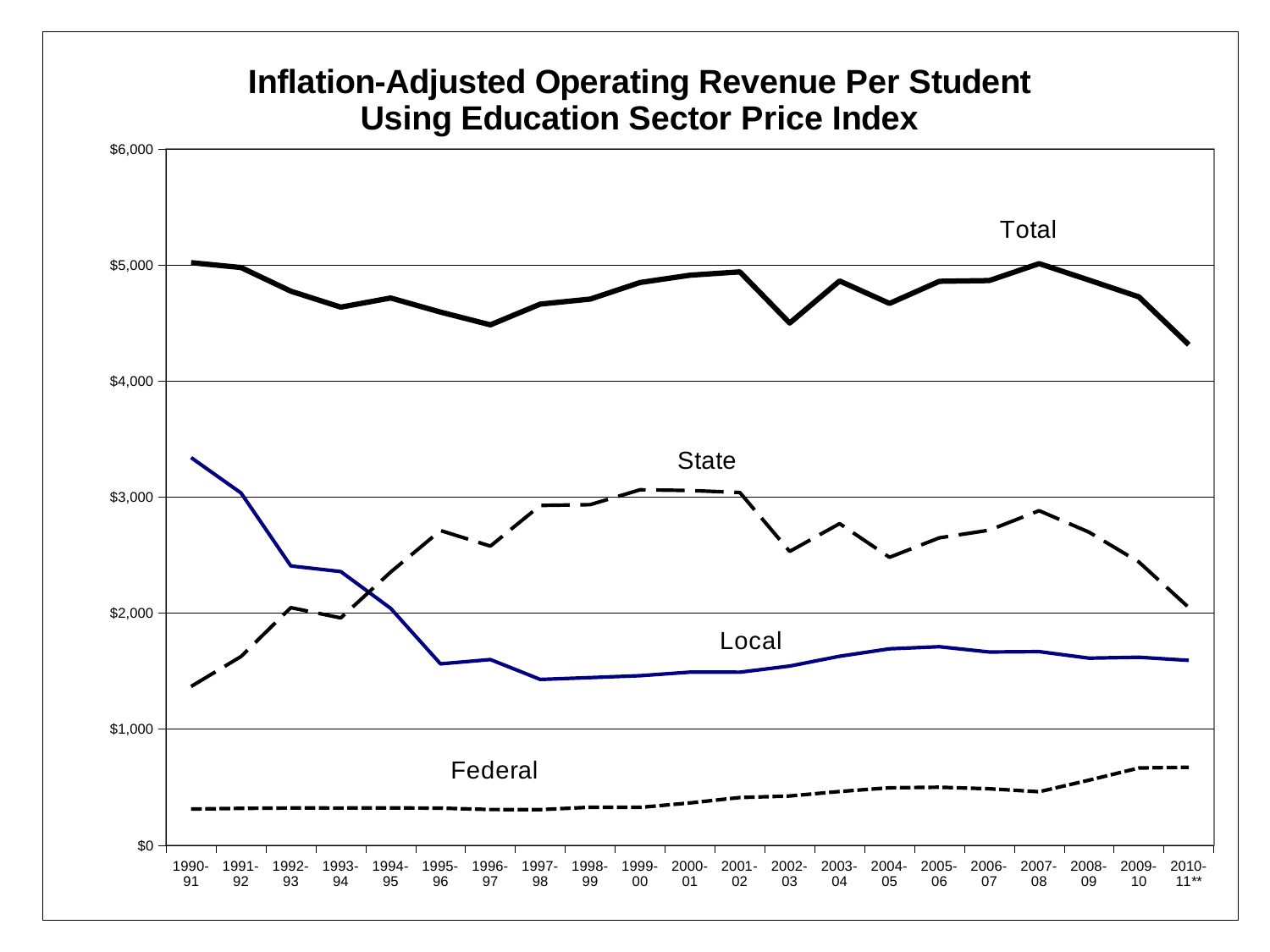

### Chart: Inflation-Adjusted Operating Revenue Per Student
Using Education Sector Price Index

| Category |  |  |  |  |
|---|---|---|---|---|
| 1990-91 | 3339.6184836377347 | 1368.0882491320679 | 311.61375313845434 | 5019.320485908259 |
| 1991-92 | 3035.1094646699275 | 1625.3099569304734 | 317.24707448808516 | 4977.666496088513 |
| 1992-93 | 2405.934247832932 | 2047.0944650523281 | 320.8189252341936 | 4773.847638119453 |
| 1993-94 | 2357.6865929147157 | 1958.2094440088886 | 320.2540155885242 | 4636.150052512134 |
| 1994-95 | 2040.9850015844033 | 2352.872597718927 | 321.1858896815058 | 4715.0434889848275 |
| 1995-96 | 1562.5645289772986 | 2711.4739463053315 | 319.3704823879893 | 4593.4089576706065 |
| 1996-97 | 1599.3228958090579 | 2577.035645930842 | 307.2879648304243 | 4483.646506570338 |
| 1997-98 | 1427.9260270177983 | 2927.6614356800555 | 306.76322165169864 | 4662.350684349553 |
| 1998-99 | 1443.8520869301599 | 2934.3058110286847 | 327.16765823805576 | 4705.325556196905 |
| 1999-00 | 1460.212343804753 | 3061.9793496405564 | 326.1921575177756 | 4848.38385096308 |
| 2000-01 | 1490.992941043194 | 3056.0331672128596 | 364.3505802821156 | 4911.376688538164 |
| 2001-02 | 1490.4402066418506 | 3038.7866906360005 | 410.8149181015056 | 4940.041815379363 |
| 2002-03 | 1543.597938899946 | 2531.4592302173182 | 424.103263956253 | 4499.160433073534 |
| 2003-04 | 1628.017834728763 | 2770.870112495948 | 462.86413423179334 | 4861.752081456512 |
| 2004-05 | 1692.365989865886 | 2480.815354564527 | 494.6194104307177 | 4667.80075486112 |
| 2005-06 | 1710.5011930925386 | 2648.635656281238 | 499.62749437258066 | 4858.7643437463485 |
| 2006-07 | 1665.0342322434478 | 2714.5451505483916 | 485.8743103019964 | 4865.453693093843 |
| 2007-08 | 1668.240205468101 | 2882.304265329985 | 460.84497888788906 | 5011.389449685989 |
| 2008-09 | 1611.5592689810703 | 2697.1994873180797 | 560.5570820463626 | 4869.315838345512 |
| 2009-10 | 1619.2222553659783 | 2440.4885475177643 | 664.9732885800233 | 4724.684091463791 |
| 2010-11** | 1592.4982830784422 | 2048.054017904002 | 671.651610289773 | 4312.203911272218 |